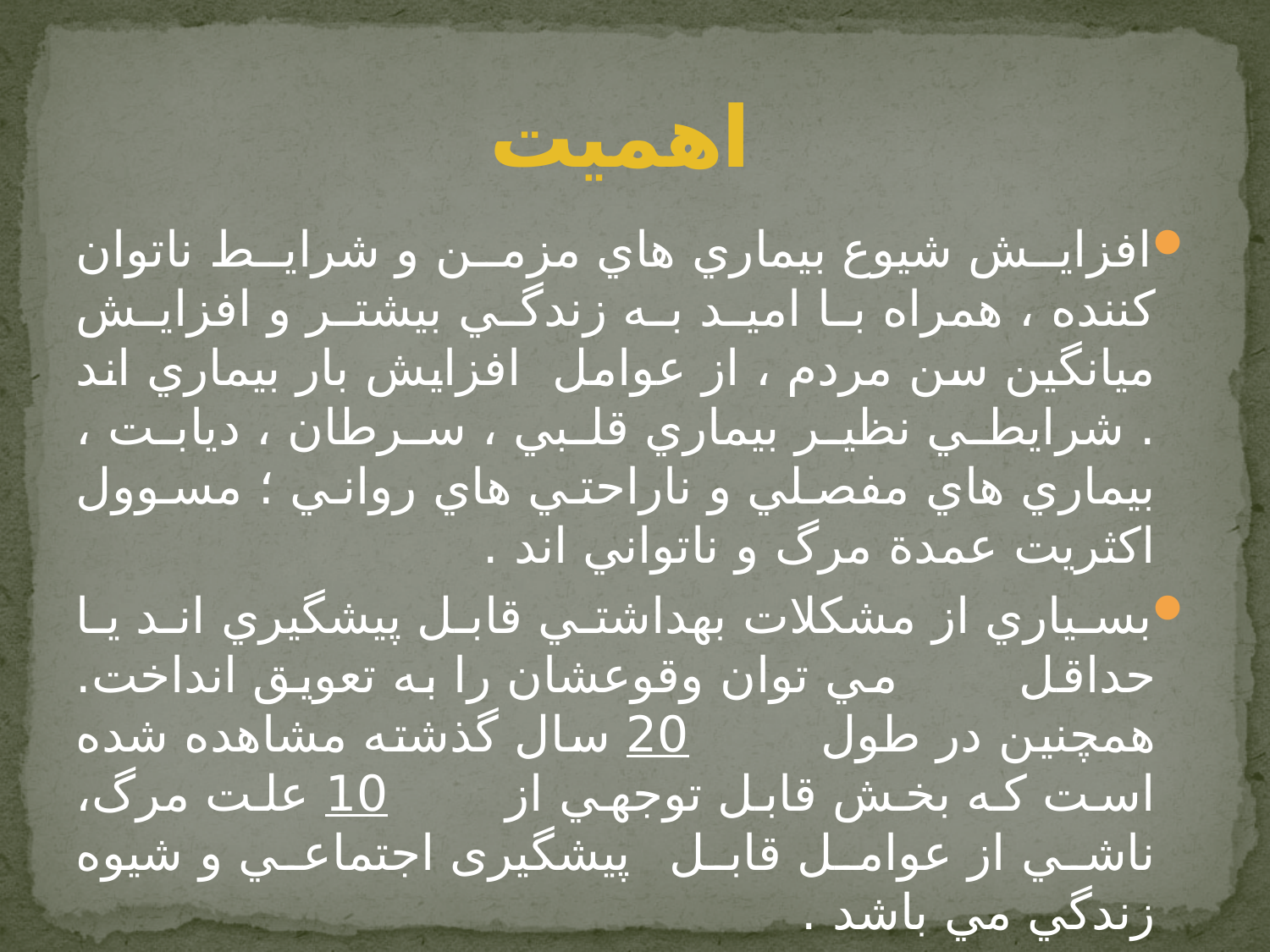

# اهمیت
افزايش شيوع بيماري هاي مزمن و شرايط ناتوان كننده ، همراه با اميد به زندگي بيشتر و افزايش ميانگين سن مردم ، از عوامل  افزايش بار بيماري اند . شرايطي نظير بيماري قلبي ، سرطان ، ديابت ، بيماري هاي مفصلي و ناراحتي هاي رواني ؛ مسوول اكثريت عمدة مرگ و ناتواني اند .
بسياري از مشكلات بهداشتي قابل پيشگيري اند يا حداقل      مي توان وقوعشان را به تعويق انداخت. همچنين در طول       20 سال گذشته مشاهده شده است كه بخش قابل توجهي از     10 علت مرگ، ناشي از عوامل قابل پیشگیری اجتماعي و شيوه زندگي مي باشد .